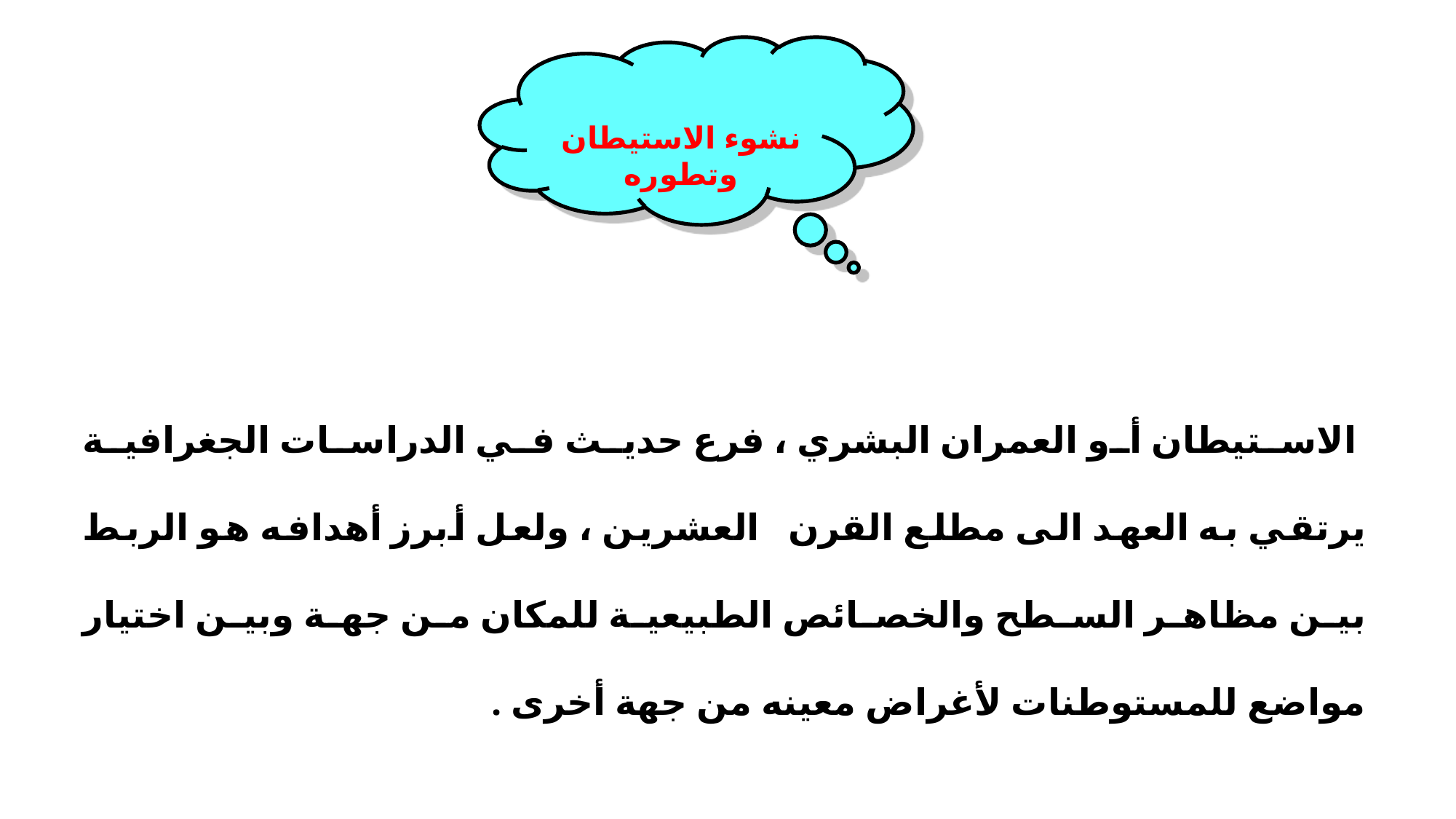

الاستيطان أو العمران البشري ، فرع حديث في الدراسات الجغرافية يرتقي به العهد الى مطلع القرن   العشرين ، ولعل أبرز أهدافه هو الربط بين مظاهر السطح والخصائص الطبيعية للمكان من جهة وبين اختيار مواضع للمستوطنات لأغراض معينه من جهة أخرى .

نشوء الاستيطان وتطوره